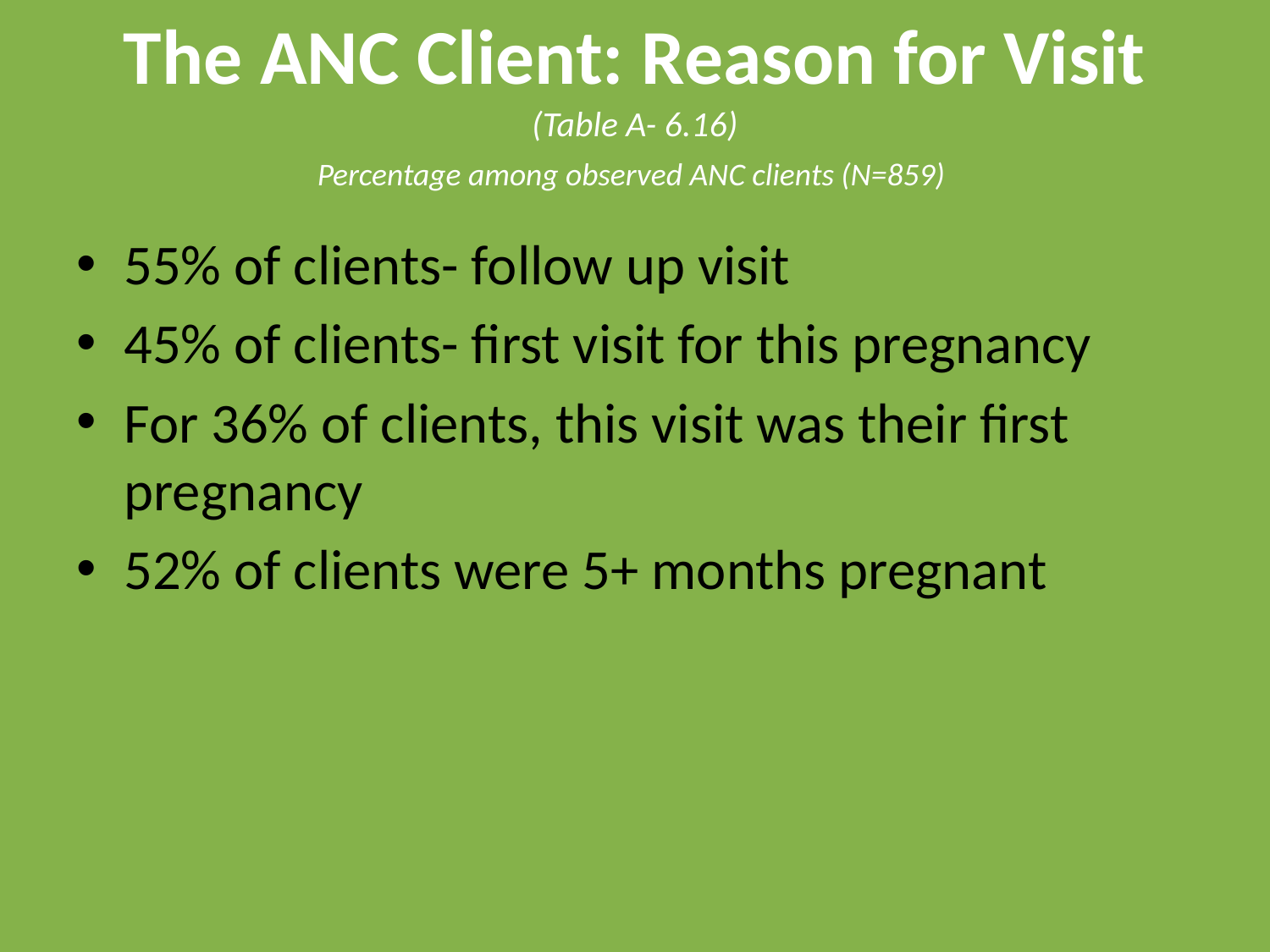

# The ANC Client: Reason for Visit
(Table A- 6.16)
Percentage among observed ANC clients (N=859)
55% of clients- follow up visit
45% of clients- first visit for this pregnancy
For 36% of clients, this visit was their first pregnancy
52% of clients were 5+ months pregnant